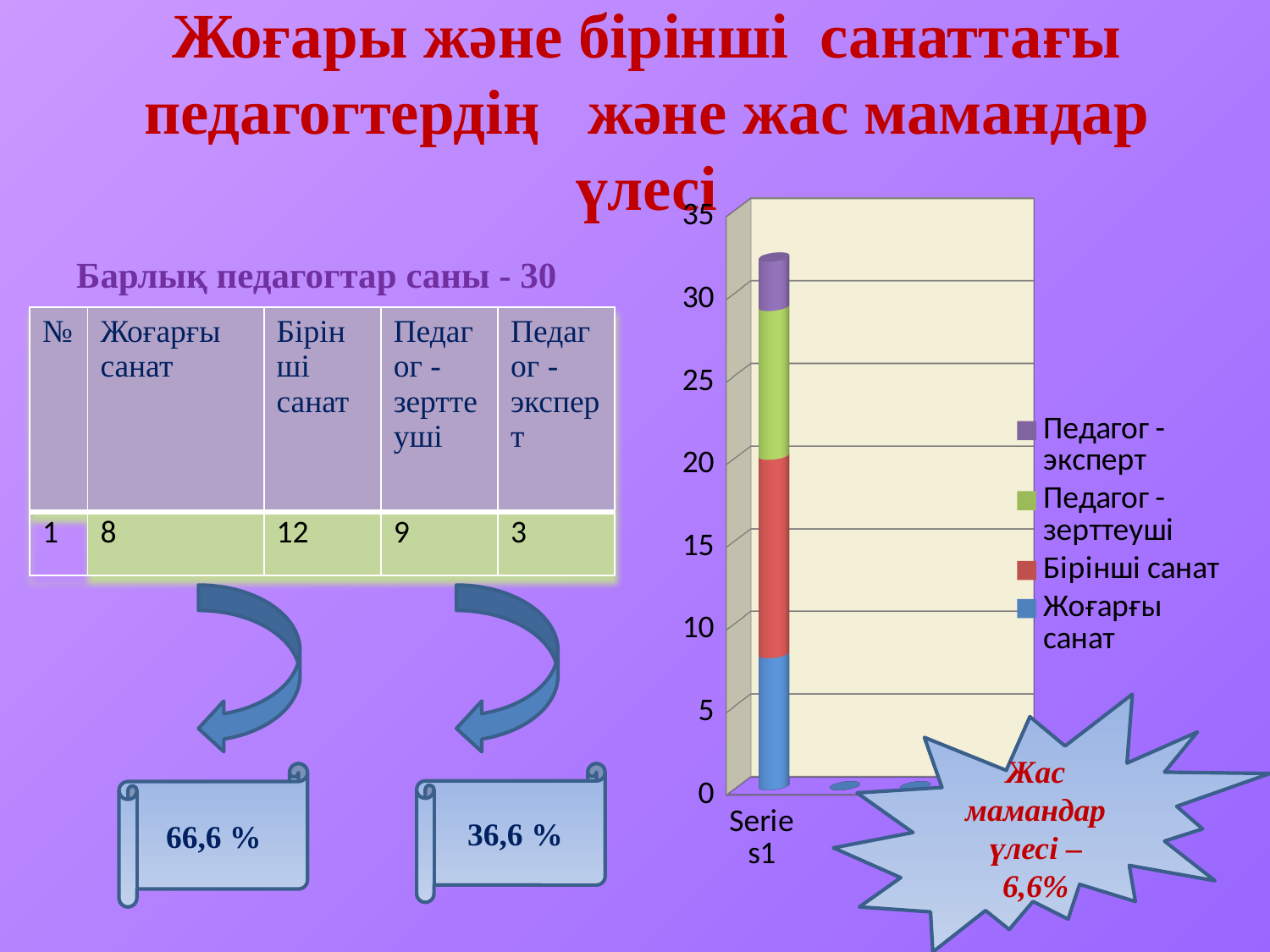

# Жоғары және бірінші  санаттағы педагогтердің   және жас мамандар үлесі

[unsupported chart]

Барлық педагогтар саны - 30
| № | Жоғарғы санат | Бірінші санат | Педагог - зерттеуші | Педагог - эксперт |
| --- | --- | --- | --- | --- |
| 1 | 8 | 12 | 9 | 3 |

Жас мамандар үлесі – 6,6%
66,6 %
36,6 %